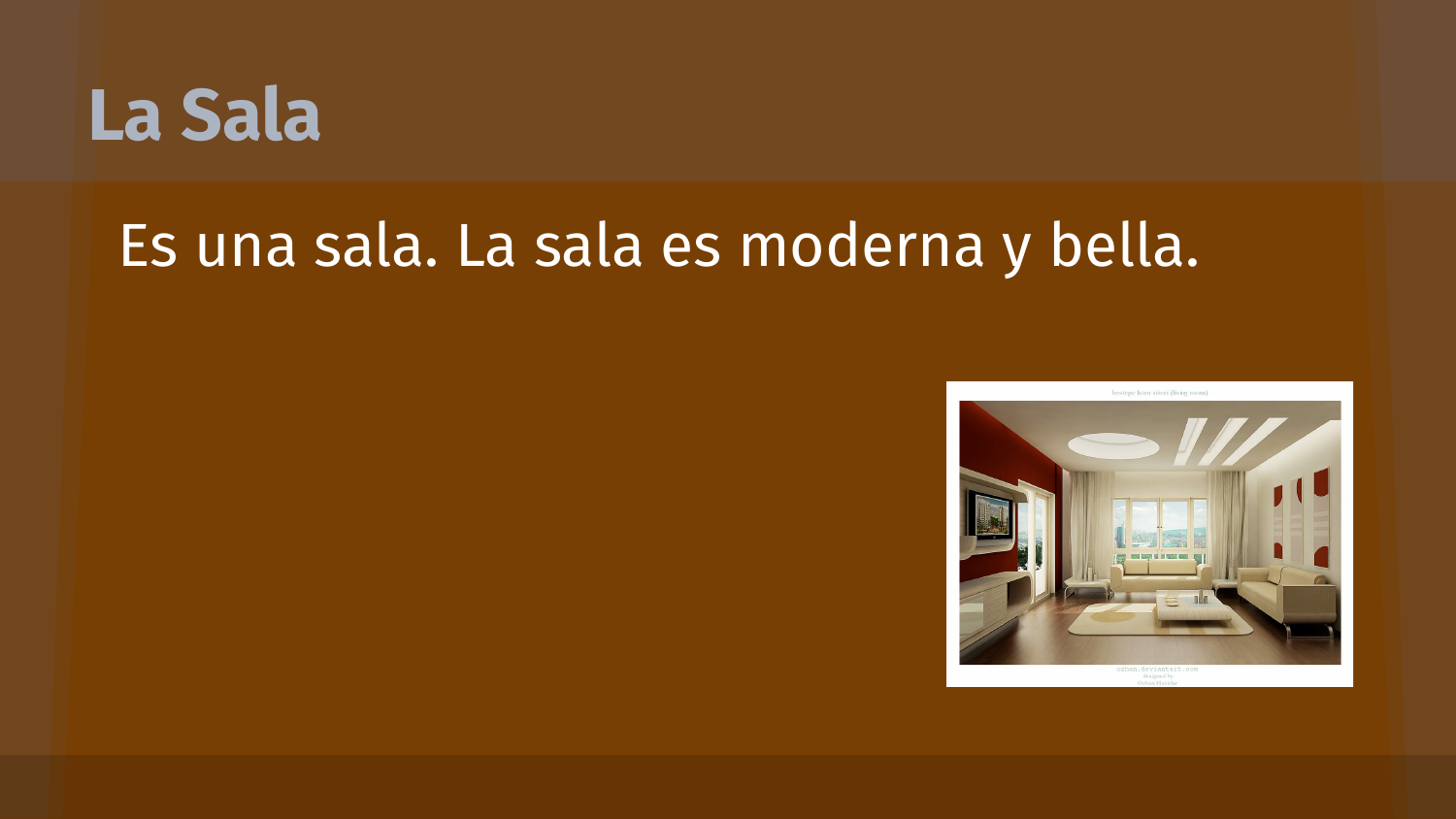

# La Sala
Es una sala. La sala es moderna y bella.